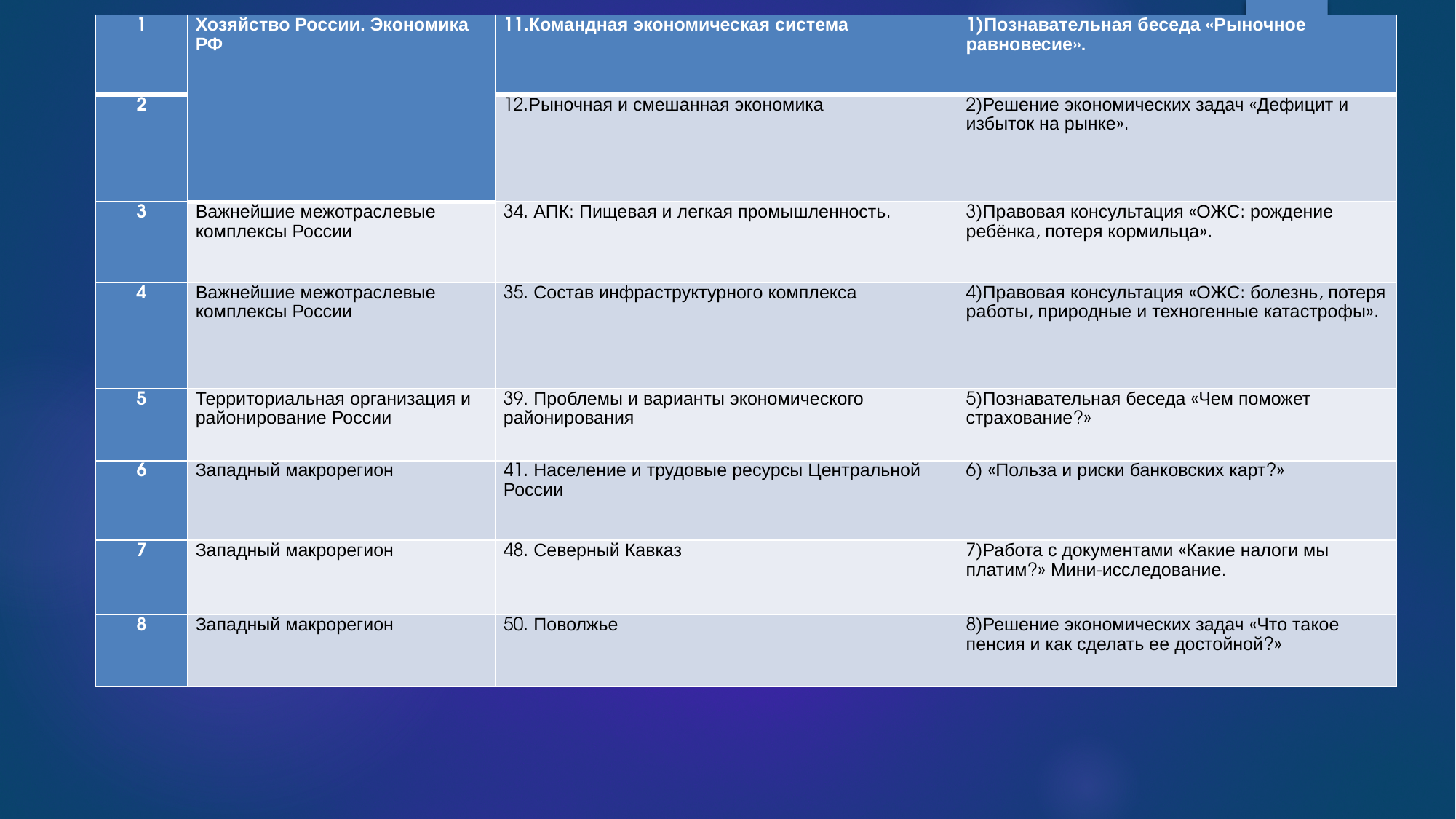

#
| 1 | Хозяйство России. Экономика РФ | 11.Командная экономическая система | 1)Познавательная беседа «Рыночное равновесие». |
| --- | --- | --- | --- |
| 2 |  | 12.Рыночная и смешанная экономика | 2)Решение экономических задач «Дефицит и избыток на рынке». |
| 3 | Важнейшие межотраслевые комплексы России | 34. АПК: Пищевая и легкая промышленность. | 3)Правовая консультация «ОЖС: рождение ребёнка, потеря кормильца». |
| 4 | Важнейшие межотраслевые комплексы России | 35. Состав инфраструктурного комплекса | 4)Правовая консультация «ОЖС: болезнь, потеря работы, природные и техногенные катастрофы». |
| 5 | Территориальная организация и районирование России | 39. Проблемы и варианты экономического районирования | 5)Познавательная беседа «Чем поможет страхование?» |
| 6 | Западный макрорегион | 41. Население и трудовые ресурсы Центральной России | 6) «Польза и риски банковских карт?» |
| 7 | Западный макрорегион | 48. Северный Кавказ | 7)Работа с документами «Какие налоги мы платим?» Мини-исследование. |
| 8 | Западный макрорегион | 50. Поволжье | 8)Решение экономических задач «Что такое пенсия и как сделать ее достойной?» |